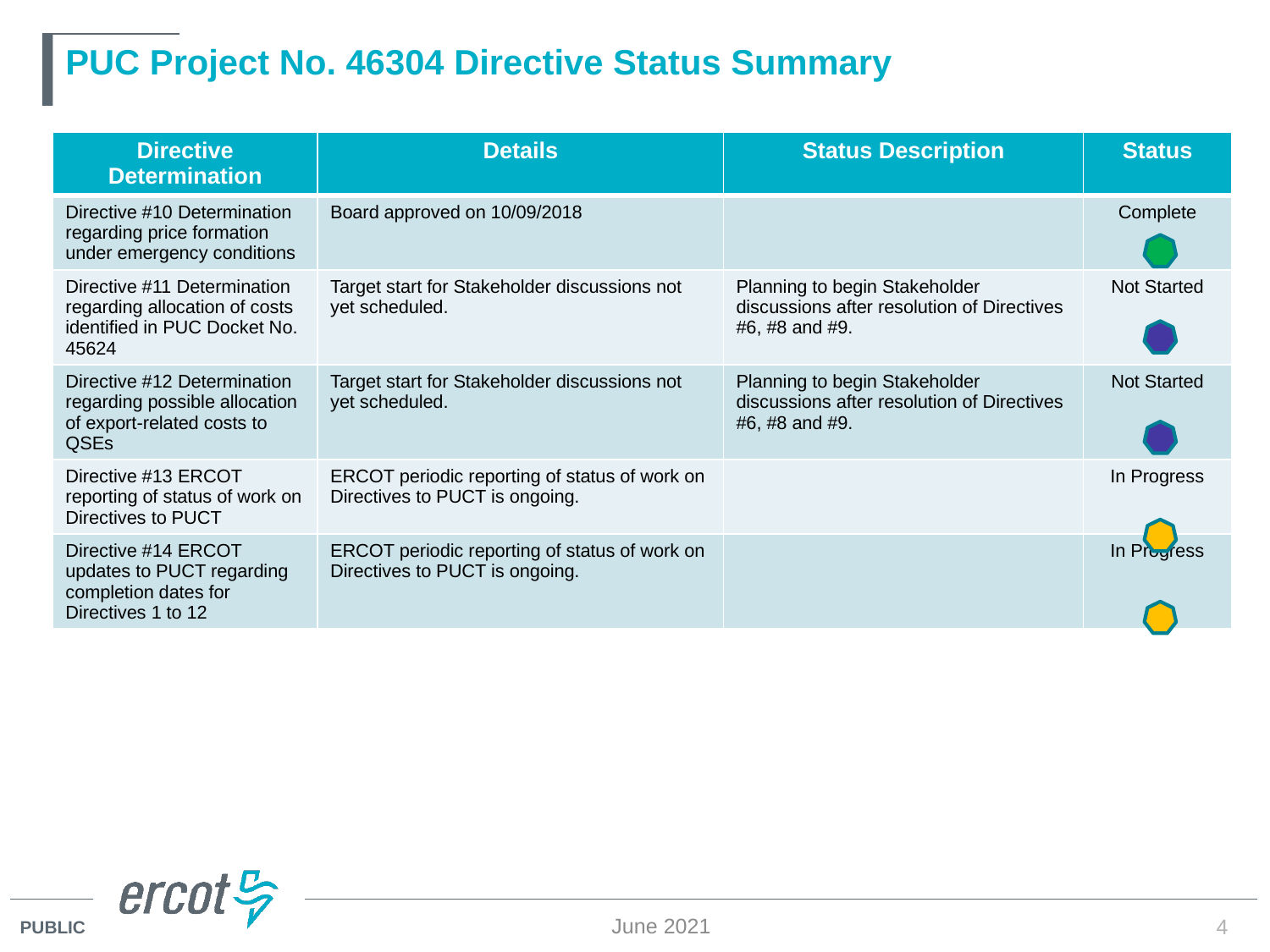

# PUC Project No. 46304 Directive Status Summary
| Directive Determination | Details | Status Description | Status |
| --- | --- | --- | --- |
| Directive #10 Determination regarding price formation under emergency conditions | Board approved on 10/09/2018 |  | Complete |
| Directive #11 Determination regarding allocation of costs identified in PUC Docket No. 45624 | Target start for Stakeholder discussions not yet scheduled. | Planning to begin Stakeholder discussions after resolution of Directives #6, #8 and #9. | Not Started |
| Directive #12 Determination regarding possible allocation of export-related costs to QSEs | Target start for Stakeholder discussions not yet scheduled. | Planning to begin Stakeholder discussions after resolution of Directives #6, #8 and #9. | Not Started |
| Directive #13 ERCOT reporting of status of work on Directives to PUCT | ERCOT periodic reporting of status of work on Directives to PUCT is ongoing. |  | In Progress |
| Directive #14 ERCOT updates to PUCT regarding completion dates for Directives 1 to 12 | ERCOT periodic reporting of status of work on Directives to PUCT is ongoing. |  | In Progress |

June 2021
4